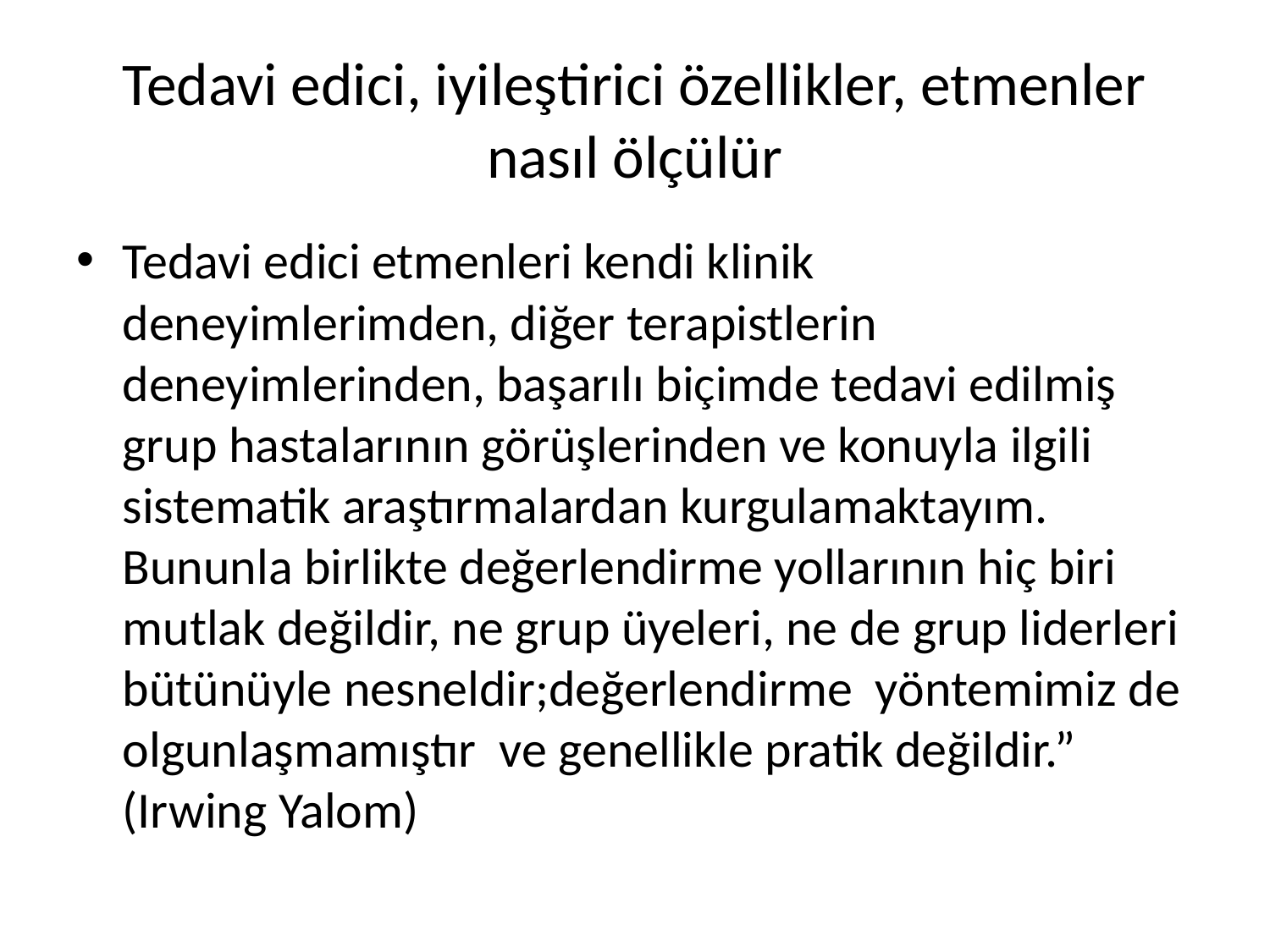

# Tedavi edici, iyileştirici özellikler, etmenler nasıl ölçülür
Tedavi edici etmenleri kendi klinik deneyimlerimden, diğer terapistlerin deneyimlerinden, başarılı biçimde tedavi edilmiş grup hastalarının görüşlerinden ve konuyla ilgili sistematik araştırmalardan kurgulamaktayım. Bununla birlikte değerlendirme yollarının hiç biri mutlak değildir, ne grup üyeleri, ne de grup liderleri bütünüyle nesneldir;değerlendirme  yöntemimiz de olgunlaşmamıştır  ve genellikle pratik değildir.” (Irwing Yalom)